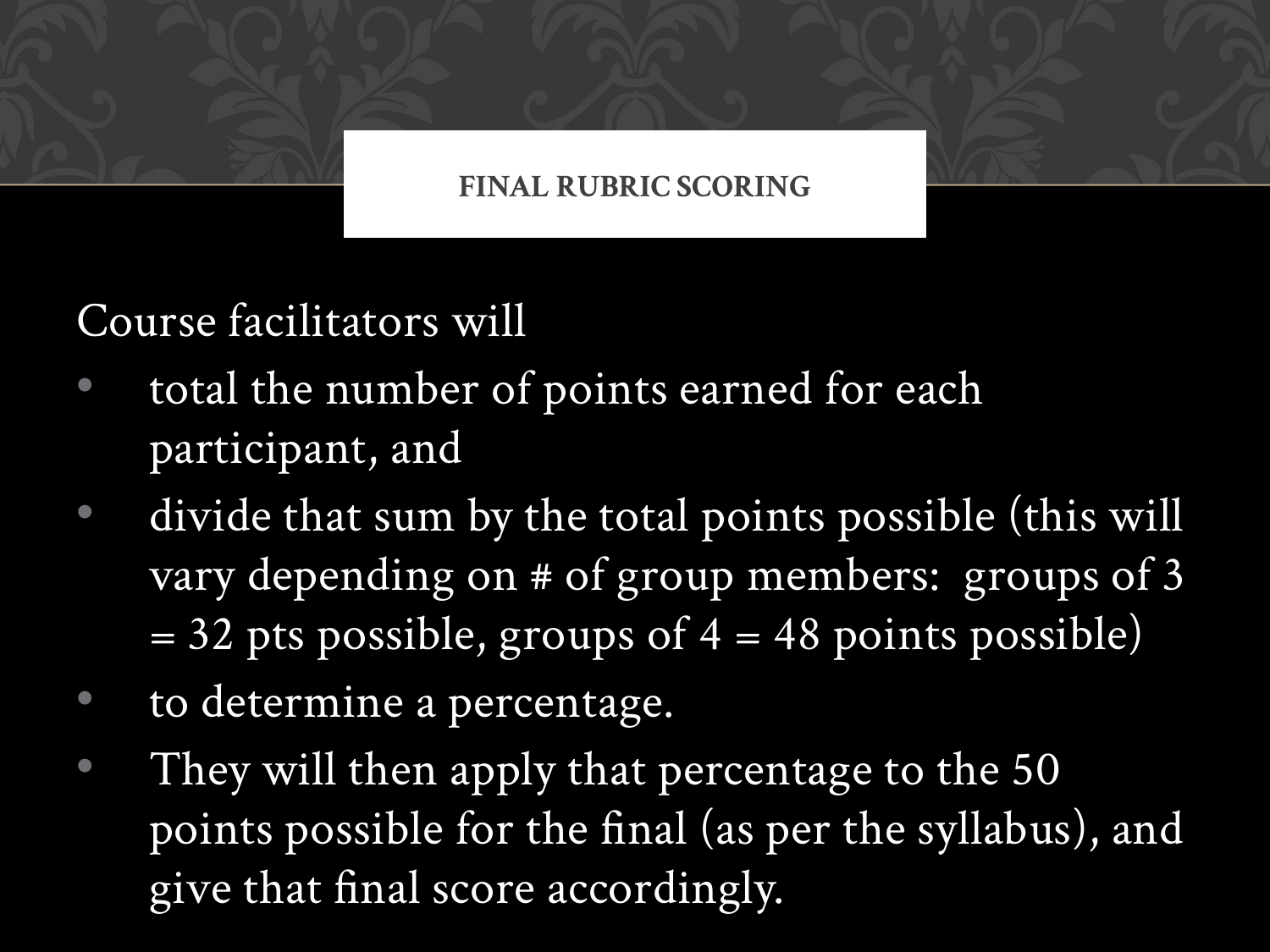

# FINAL RUBRIC SCORING
Course facilitators will
total the number of points earned for each participant, and
divide that sum by the total points possible (this will vary depending on # of group members:  groups of 3 = 32 pts possible, groups of 4 = 48 points possible)
to determine a percentage.
They will then apply that percentage to the 50 points possible for the final (as per the syllabus), and give that final score accordingly.